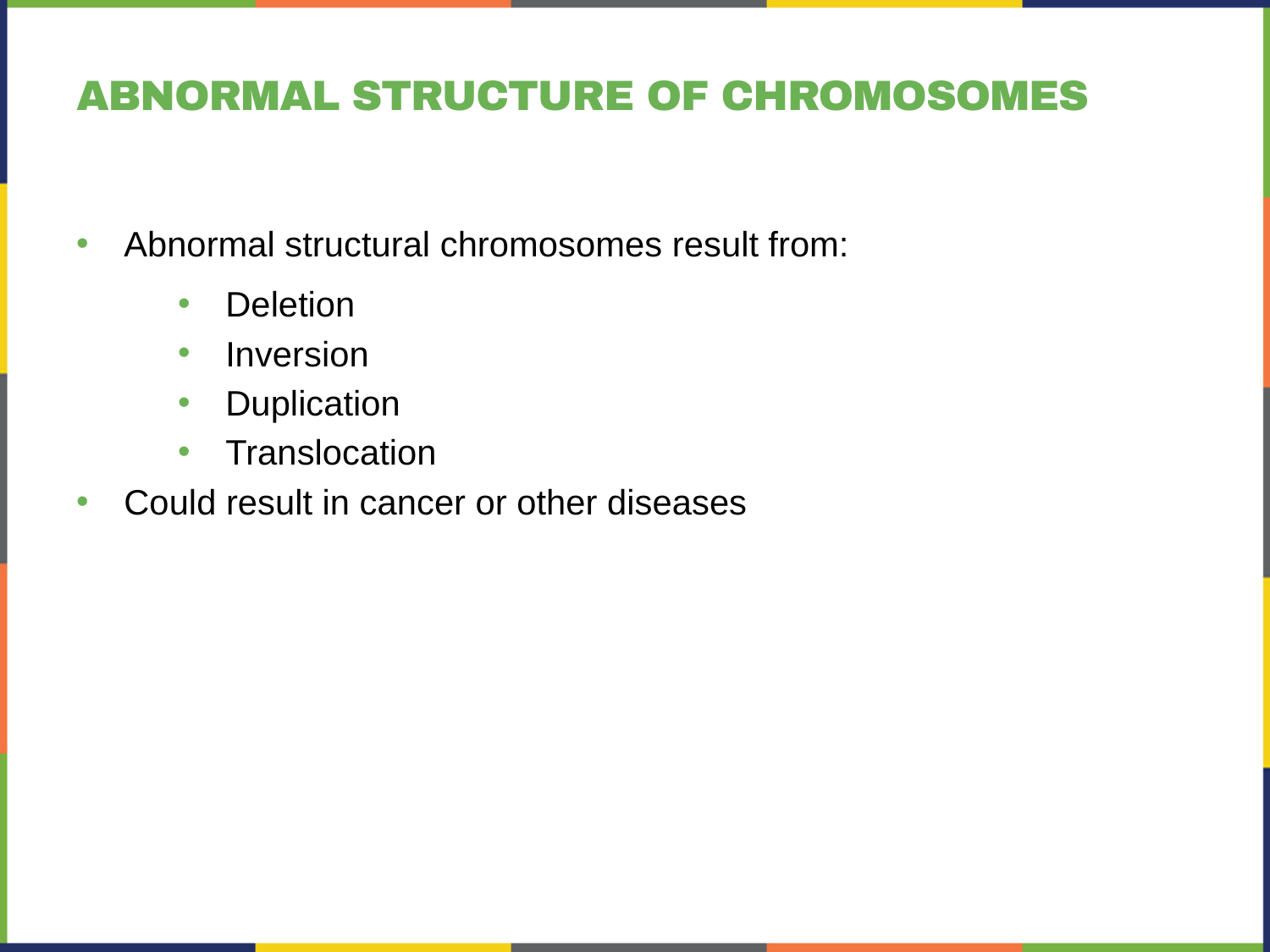

# abnormal structure of chromosomes
Abnormal structural chromosomes result from:
Deletion
Inversion
Duplication
Translocation
Could result in cancer or other diseases